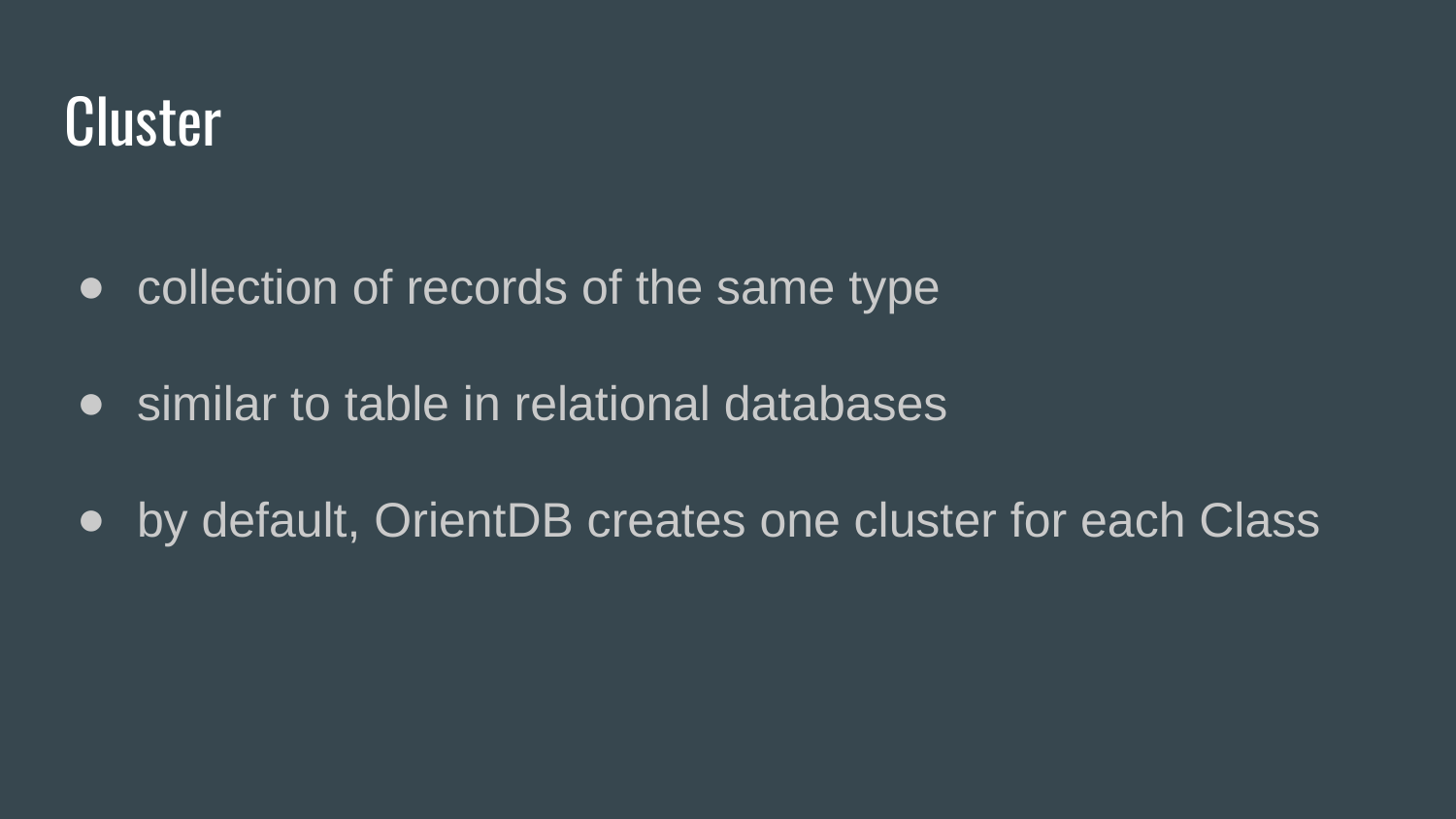

# Cluster
collection of records of the same type
similar to table in relational databases
by default, OrientDB creates one cluster for each Class